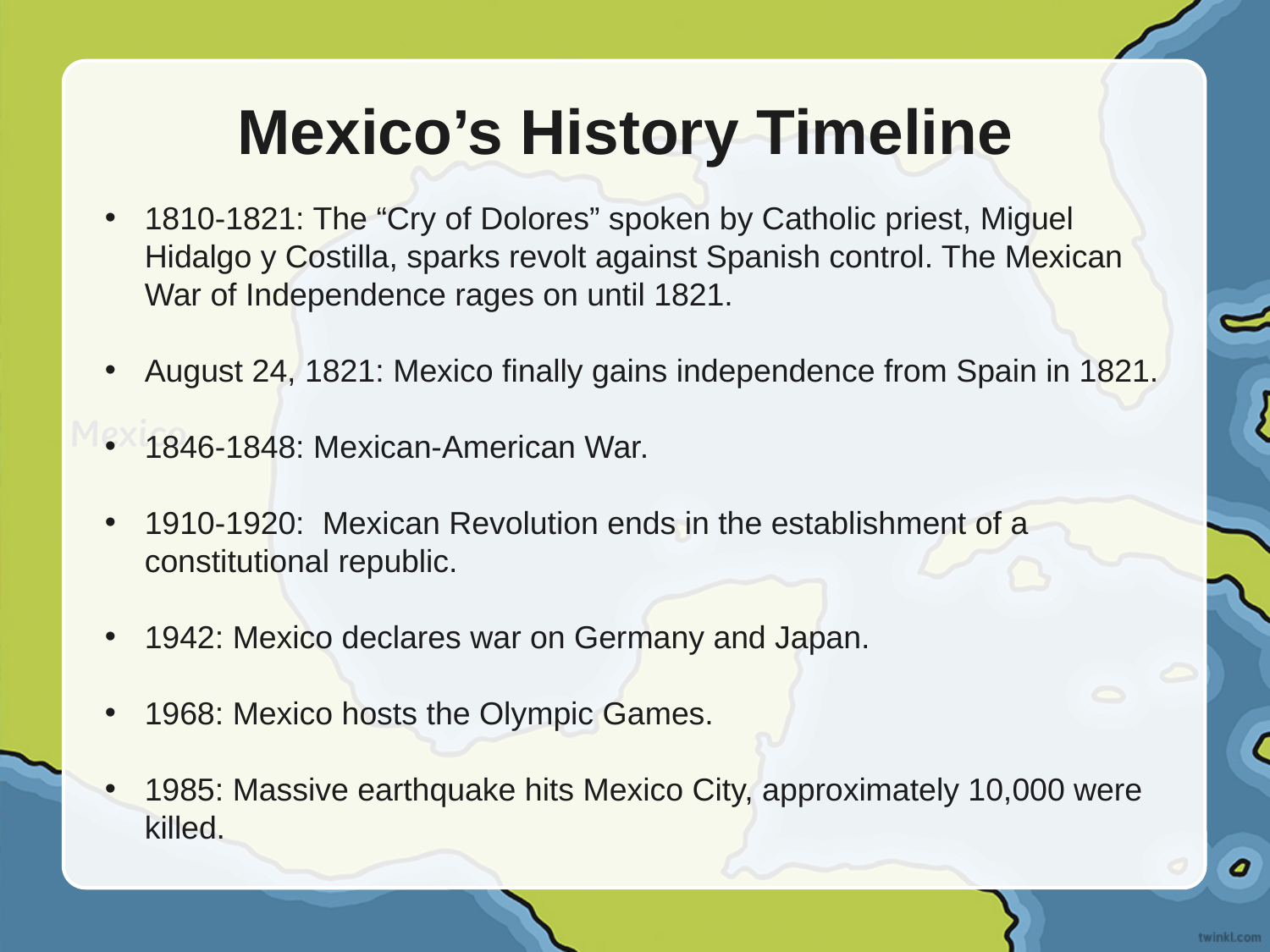

Mexico’s History Timeline
1810-1821: The “Cry of Dolores” spoken by Catholic priest, Miguel Hidalgo y Costilla, sparks revolt against Spanish control. The Mexican War of Independence rages on until 1821.

August 24, 1821: Mexico finally gains independence from Spain in 1821.

1846-1848: Mexican-American War.

1910-1920:  Mexican Revolution ends in the establishment of a constitutional republic.

1942: Mexico declares war on Germany and Japan.

1968: Mexico hosts the Olympic Games.

1985: Massive earthquake hits Mexico City, approximately 10,000 were killed.